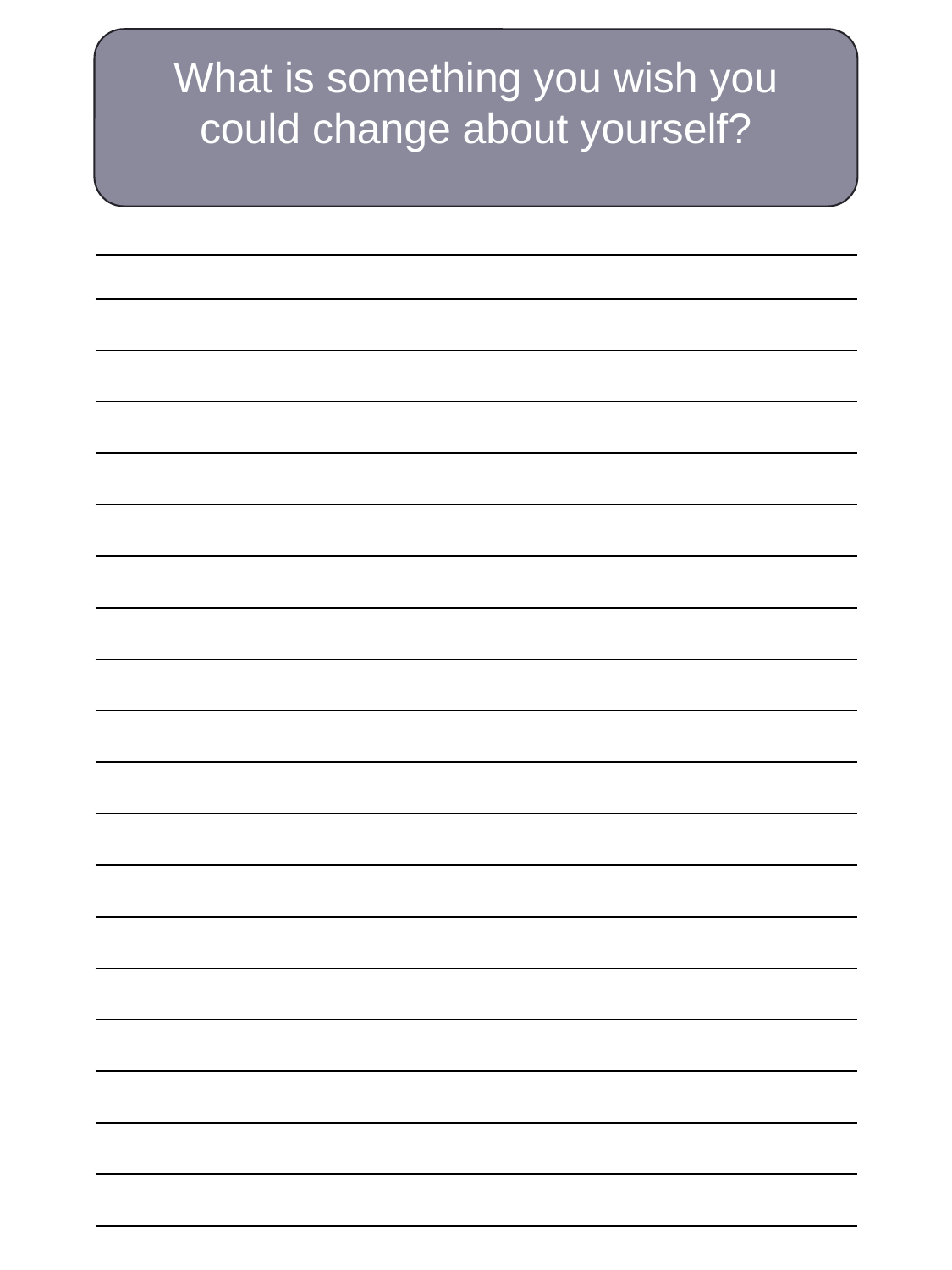

What is something you wish you could change about yourself?
|  |
| --- |
|  |
|  |
|  |
|  |
|  |
|  |
|  |
|  |
|  |
|  |
|  |
|  |
|  |
|  |
|  |
|  |
|  |
|  |